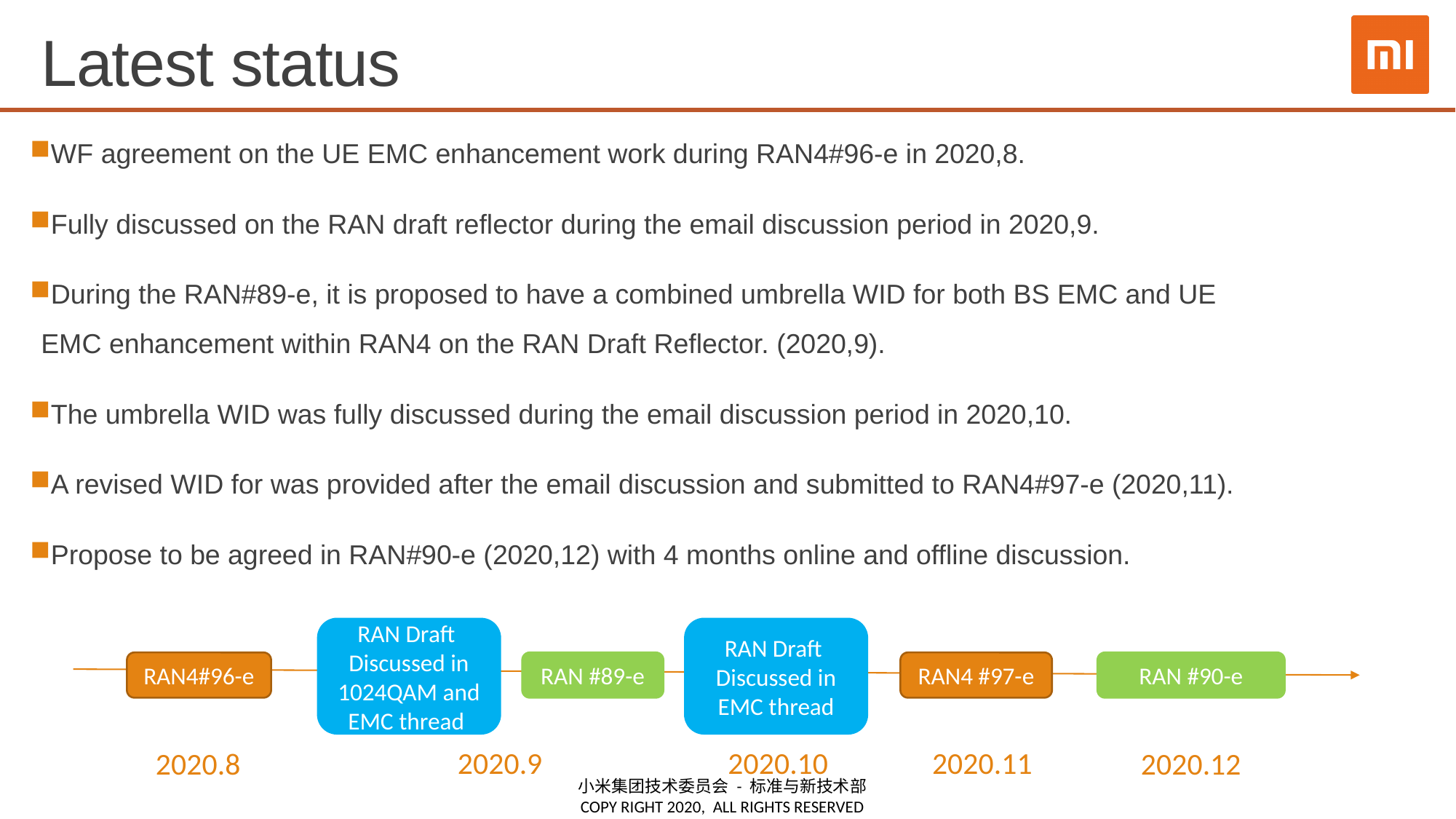

# Latest status
WF agreement on the UE EMC enhancement work during RAN4#96-e in 2020,8.
Fully discussed on the RAN draft reflector during the email discussion period in 2020,9.
During the RAN#89-e, it is proposed to have a combined umbrella WID for both BS EMC and UE EMC enhancement within RAN4 on the RAN Draft Reflector. (2020,9).
The umbrella WID was fully discussed during the email discussion period in 2020,10.
A revised WID for was provided after the email discussion and submitted to RAN4#97-e (2020,11).
Propose to be agreed in RAN#90-e (2020,12) with 4 months online and offline discussion.
RAN Draft
Discussed in 1024QAM and EMC thread
RAN Draft
Discussed in EMC thread
RAN4 #97-e
RAN4#96-e
RAN #89-e
RAN #90-e
2020.10
2020.9
2020.11
2020.8
2020.12